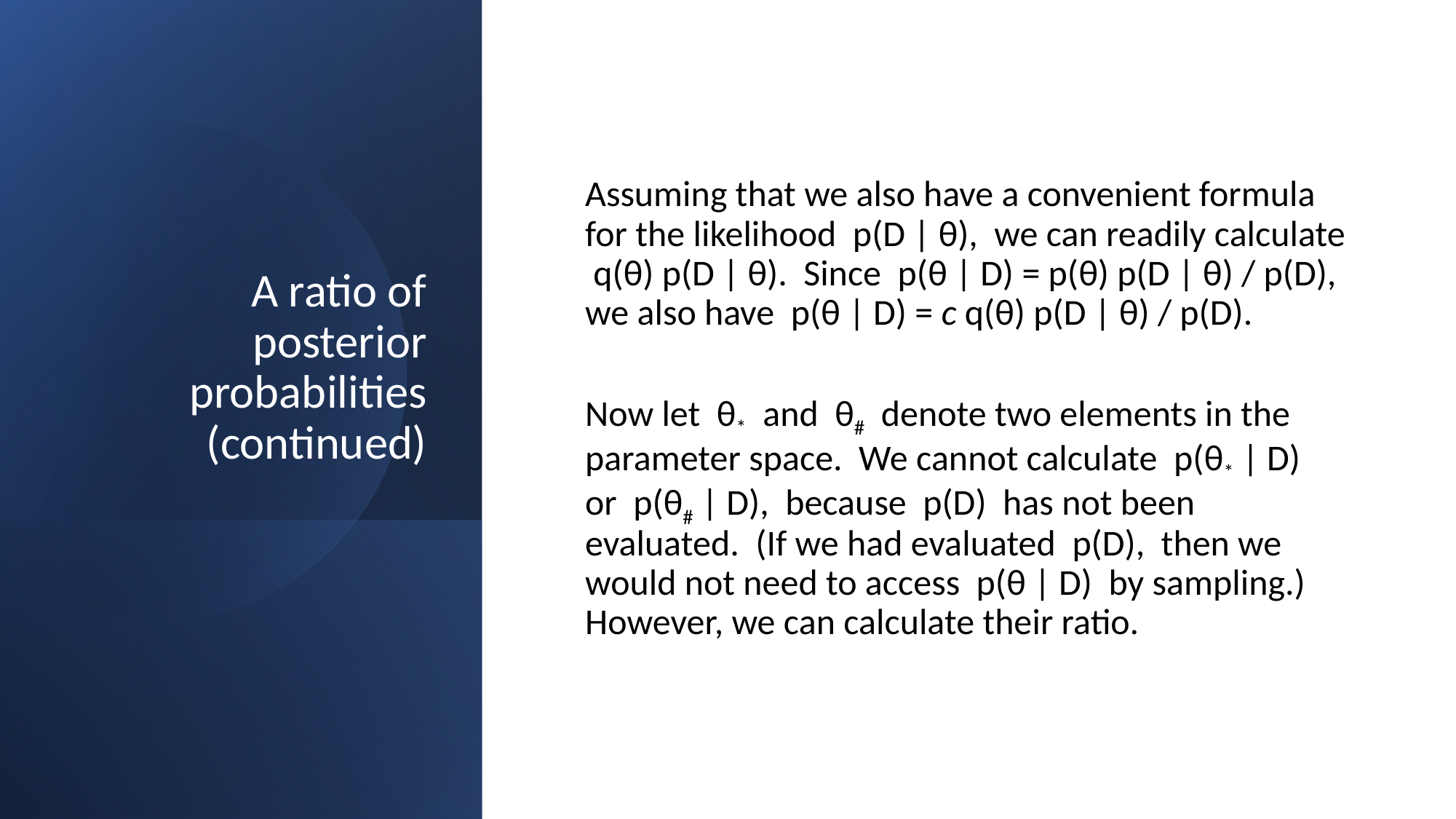

# A ratio of posterior probabilities (continued)
Assuming that we also have a convenient formula for the likelihood  p(D | θ),  we can readily calculate  q(θ) p(D | θ).  Since  p(θ | D) = p(θ) p(D | θ) / p(D),  we also have  p(θ | D) = c q(θ) p(D | θ) / p(D).

Now let  θ*  and  θ#  denote two elements in the parameter space.  We cannot calculate  p(θ* | D)  or  p(θ# | D),  because  p(D)  has not been evaluated.  (If we had evaluated  p(D),  then we would not need to access  p(θ | D)  by sampling.)  However, we can calculate their ratio.